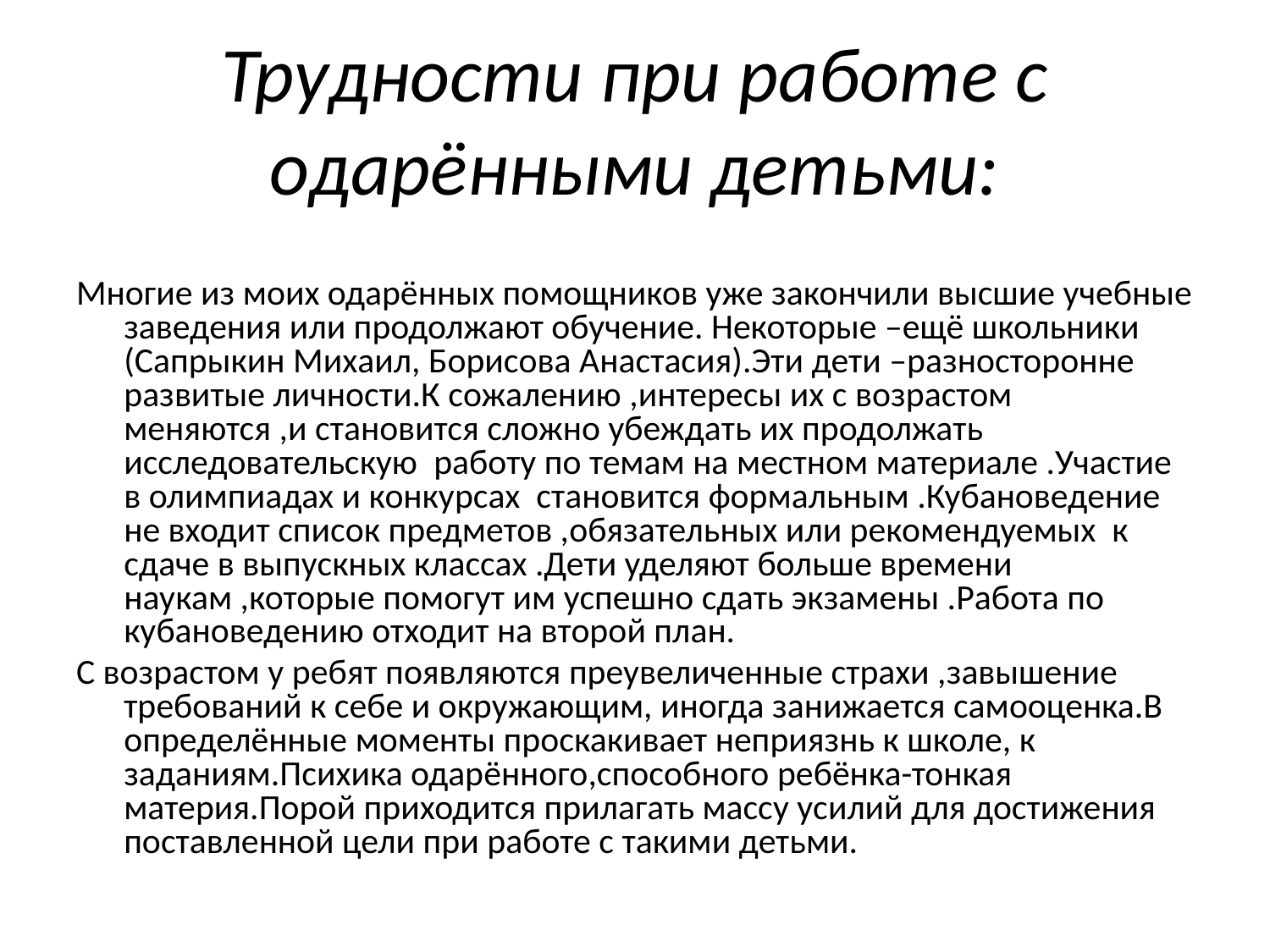

# Трудности при работе с одарёнными детьми:

Многие из моих одарённых помощников уже закончили высшие учебные заведения или продолжают обучение. Некоторые –ещё школьники (Сапрыкин Михаил, Борисова Анастасия).Эти дети –разносторонне развитые личности.К сожалению ,интересы их с возрастом меняются ,и становится сложно убеждать их продолжать исследовательскую  работу по темам на местном материале .Участие в олимпиадах и конкурсах  становится формальным .Кубановедение не входит список предметов ,обязательных или рекомендуемых  к сдаче в выпускных классах .Дети уделяют больше времени наукам ,которые помогут им успешно сдать экзамены .Работа по кубановедению отходит на второй план.
С возрастом у ребят появляются преувеличенные страхи ,завышение требований к себе и окружающим, иногда занижается самооценка.В определённые моменты проскакивает неприязнь к школе, к заданиям.Психика одарённого,способного ребёнка-тонкая материя.Порой приходится прилагать массу усилий для достижения поставленной цели при работе с такими детьми.